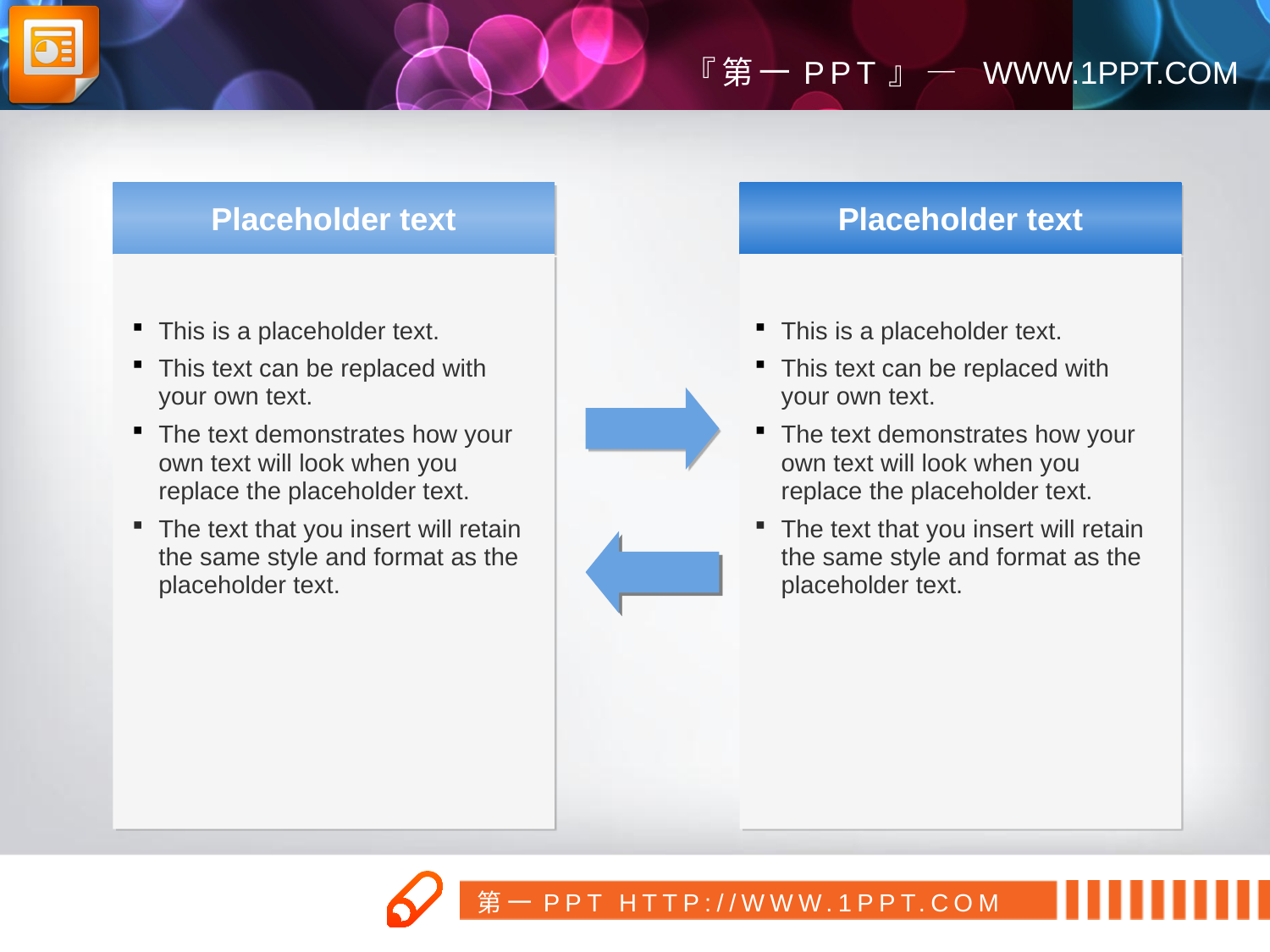

Placeholder text
Placeholder text

This is a placeholder text.
This text can be replaced with your own text.
The text demonstrates how your own text will look when you replace the placeholder text.
The text that you insert will retain the same style and format as the placeholder text.
This is a placeholder text.
This text can be replaced with your own text.
The text demonstrates how your own text will look when you replace the placeholder text.
The text that you insert will retain the same style and format as the placeholder text.